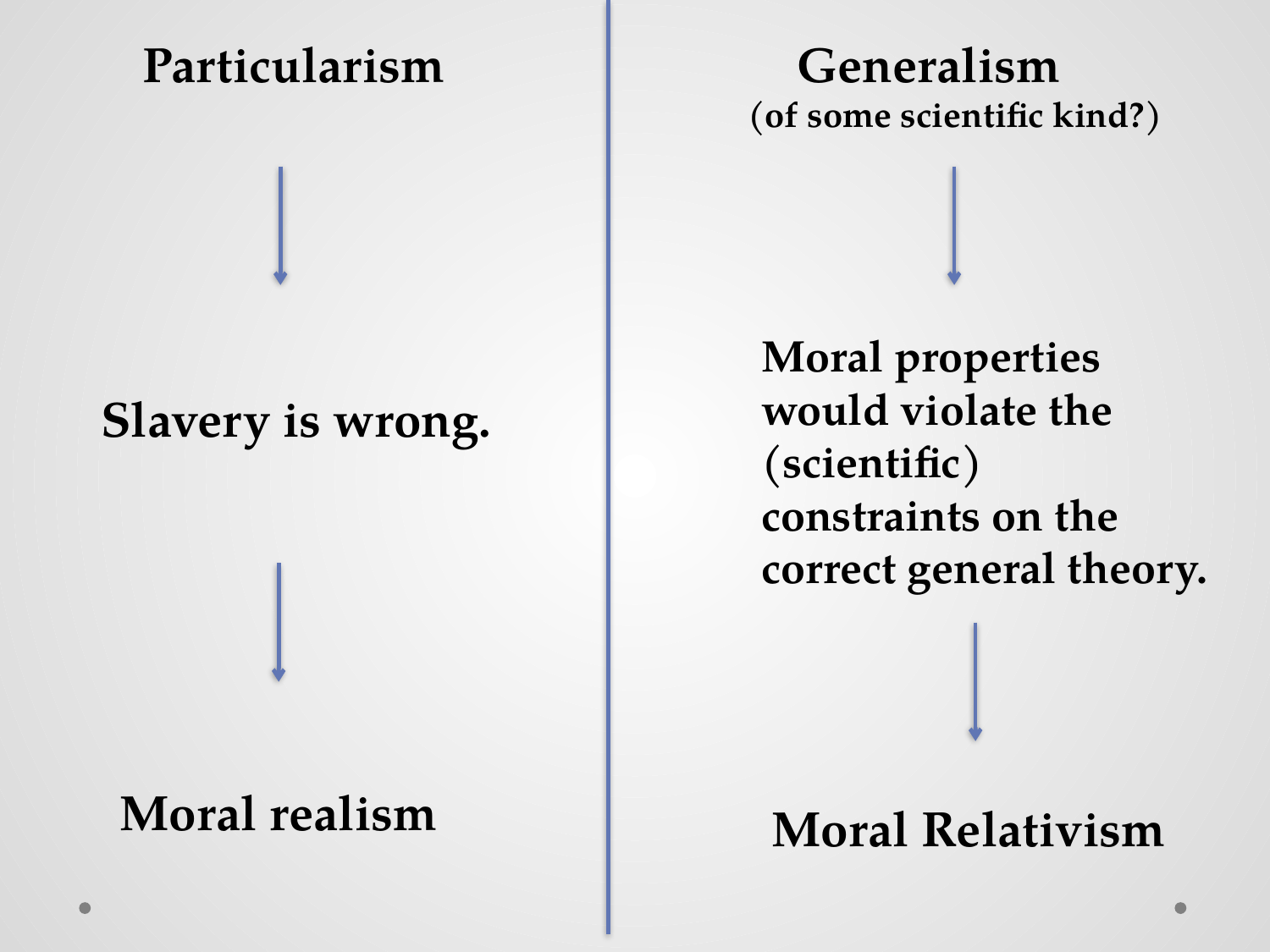

Particularism
    Generalism
(of some scientific kind?)
Moral properties would violate the (scientific) constraints on the correct general theory.
Slavery is wrong.
Moral realism
Moral Relativism